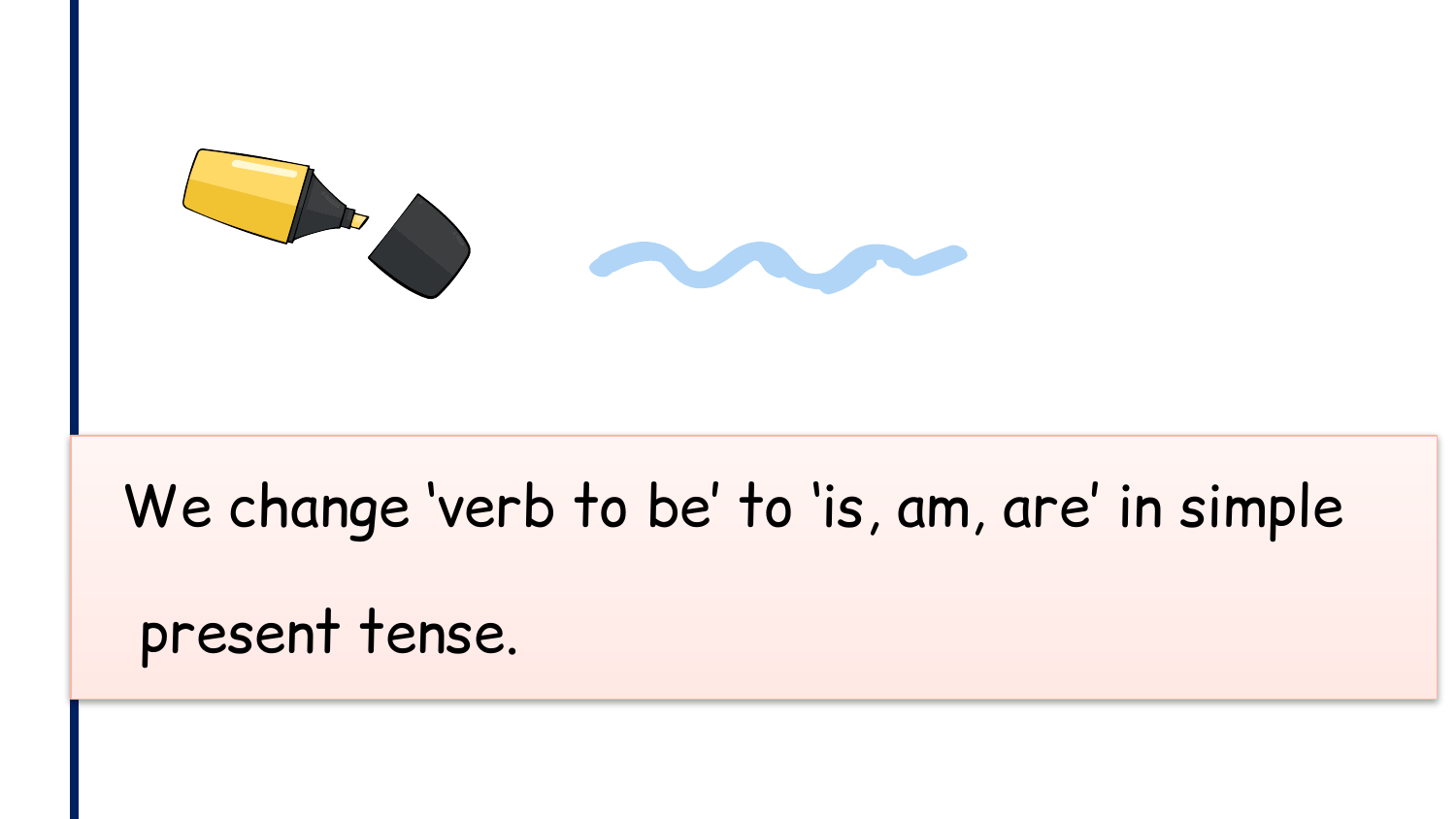

We change ‘verb to be’ to ‘is, am, are’ in simple
    present tense.